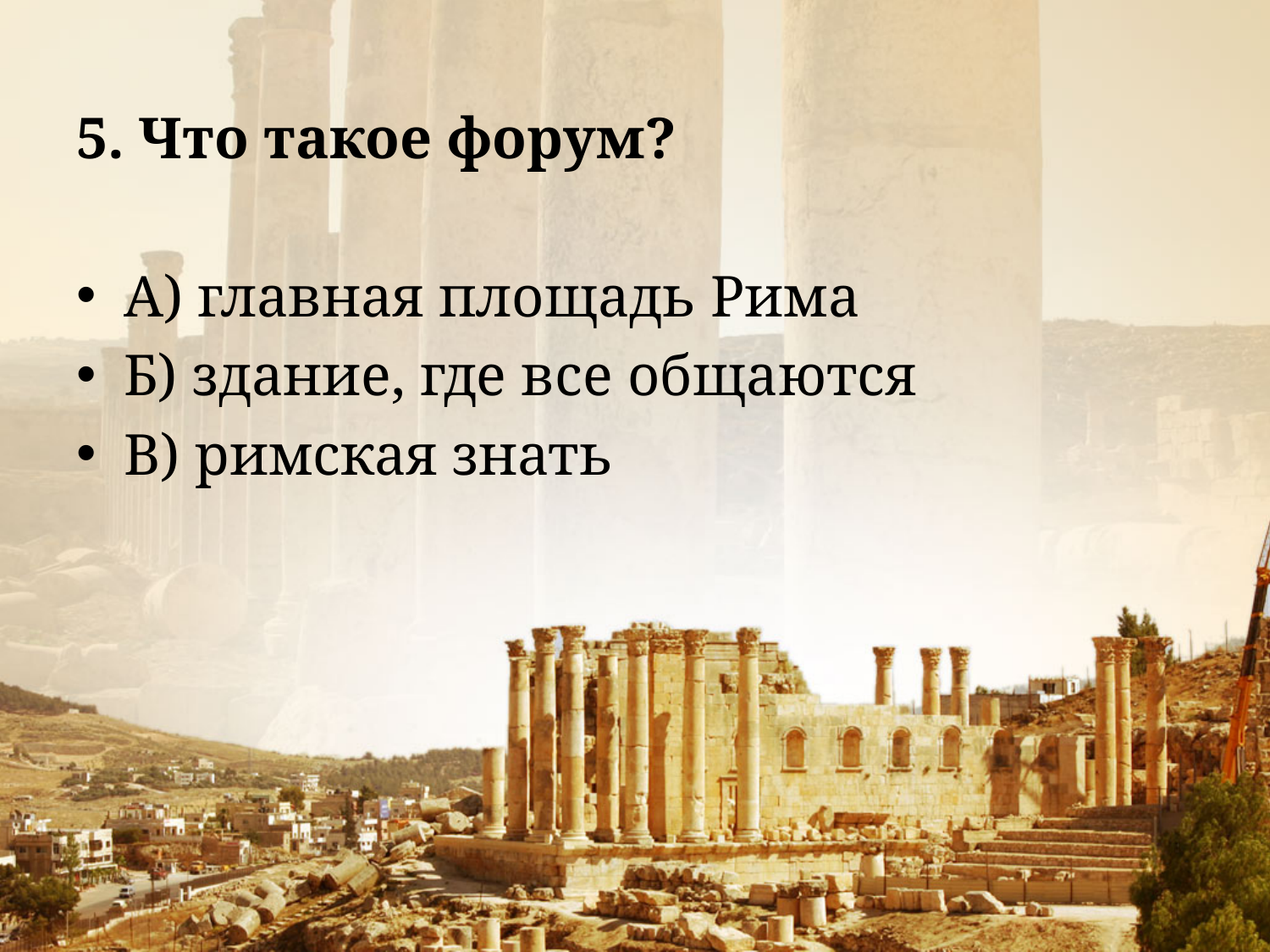

#
5. Что такое форум?

А) главная площадь Рима
Б) здание, где все общаются
В) римская знать